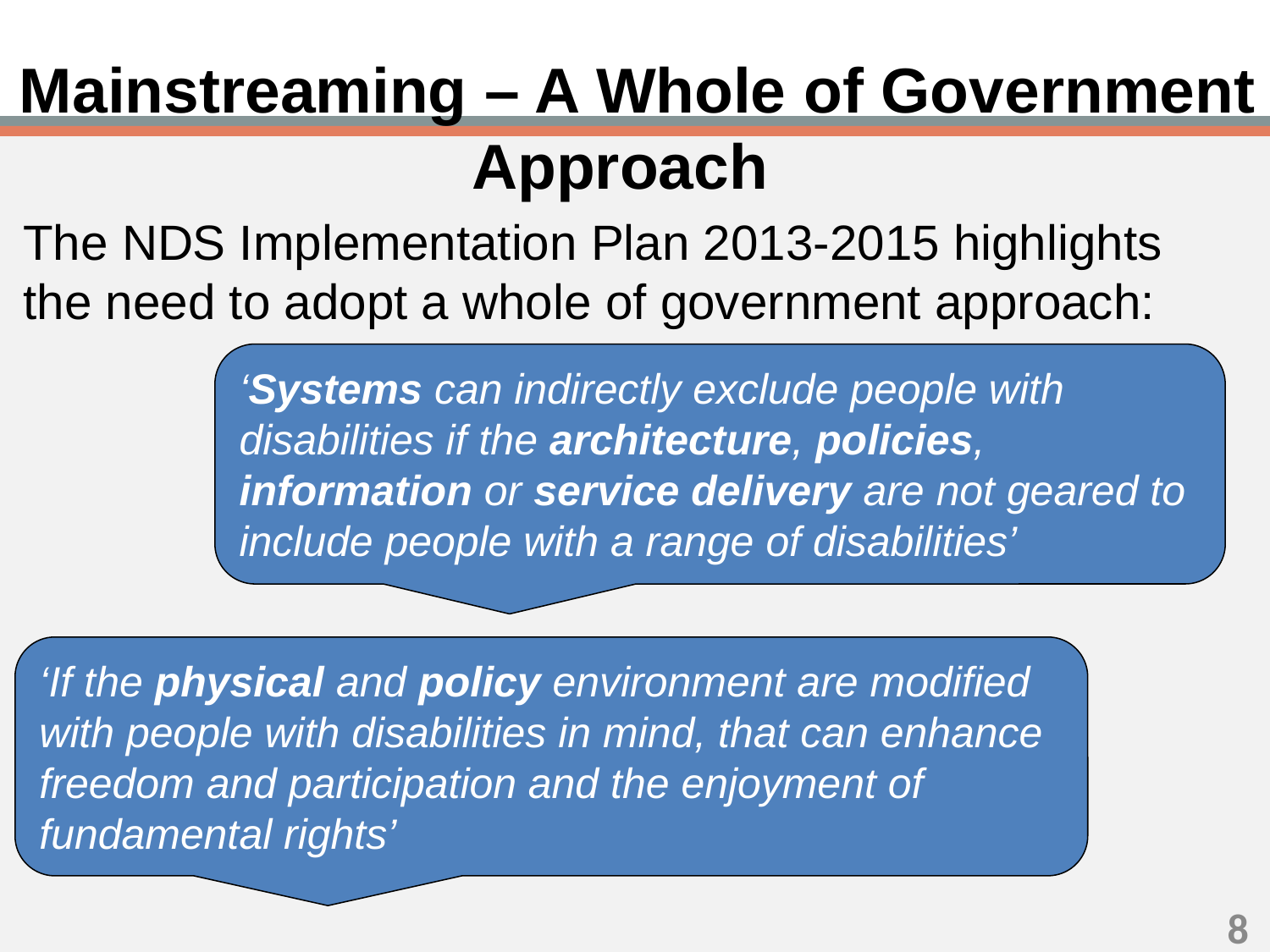

# Mainstreaming – A Whole of Government Approach
The NDS Implementation Plan 2013-2015 highlights the need to adopt a whole of government approach:

‘Systems can indirectly exclude people with disabilities if the architecture, policies, information or service delivery are not geared to include people with a range of disabilities’
‘If the physical and policy environment are modified with people with disabilities in mind, that can enhance freedom and participation and the enjoyment of fundamental rights’

8